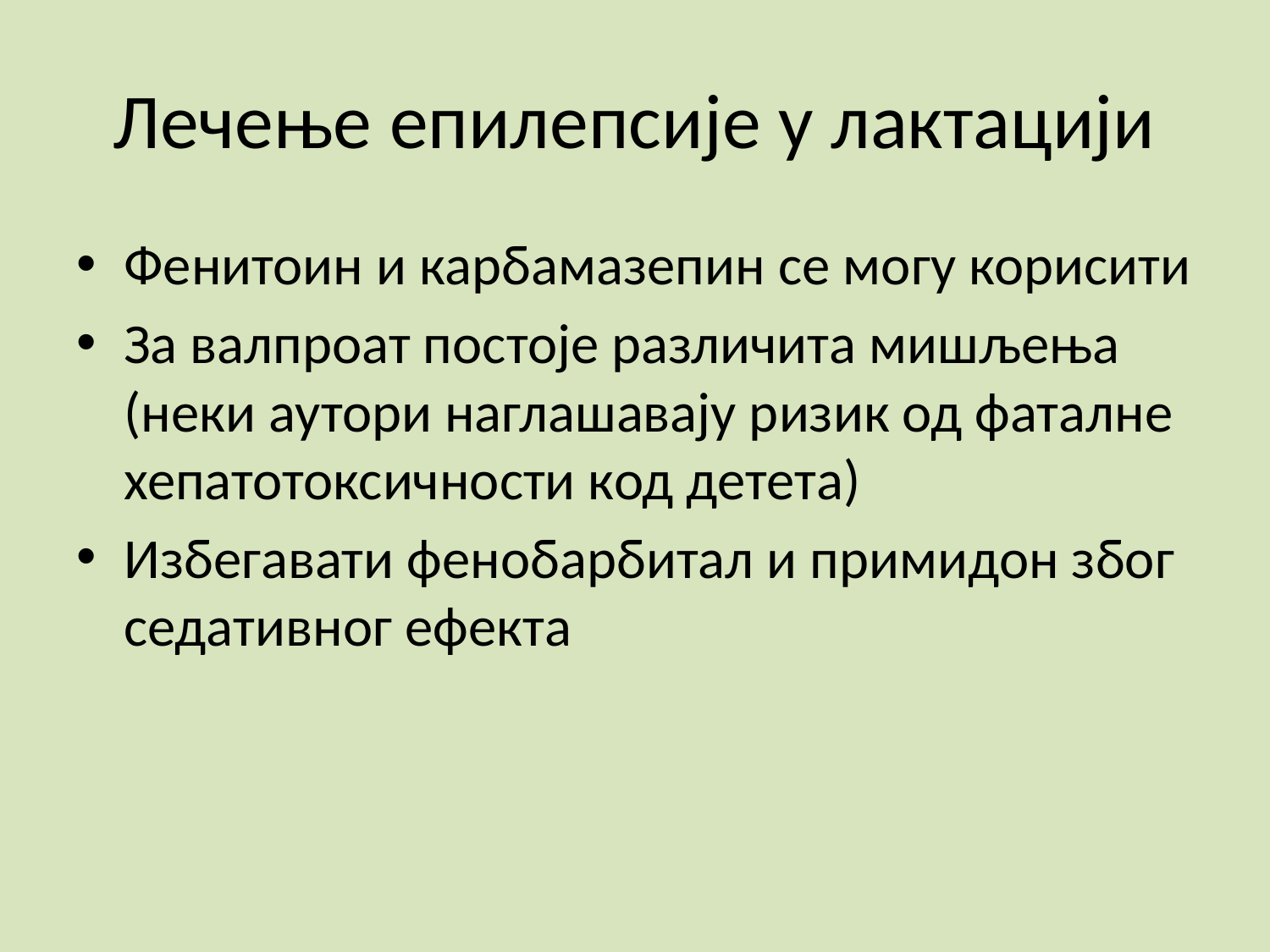

# Лечење епилепсије у лактацији
Фенитоин и карбамазепин се могу корисити
За валпроат постоје различита мишљења (неки аутори наглашавају ризик од фаталне хепатотоксичности код детета)
Избегавати фенобарбитал и примидон због седативног ефекта